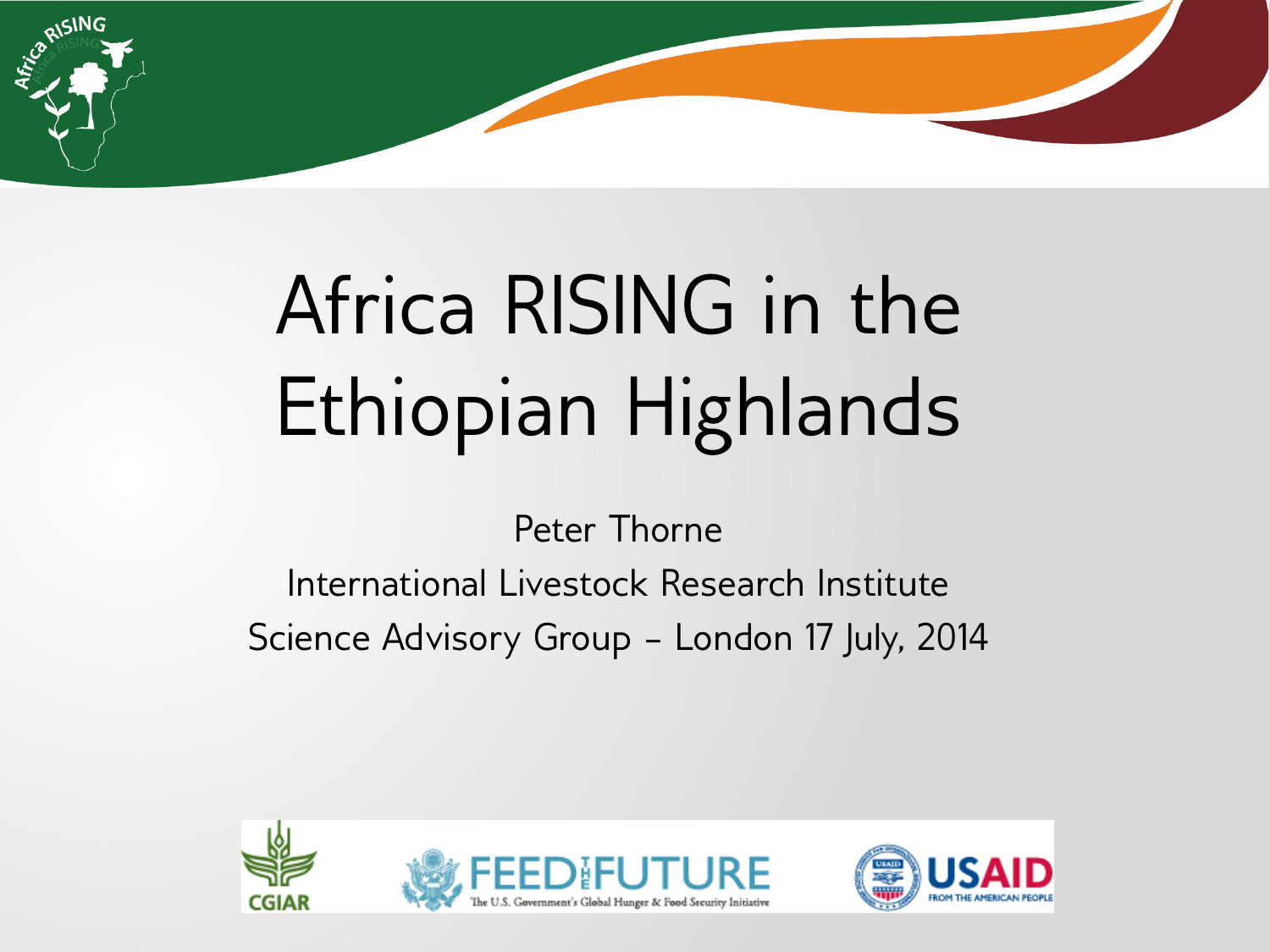

Africa RISING in the Ethiopian Highlands
Peter Thorne
International Livestock Research Institute
Science Advisory Group – London 17 July, 2014